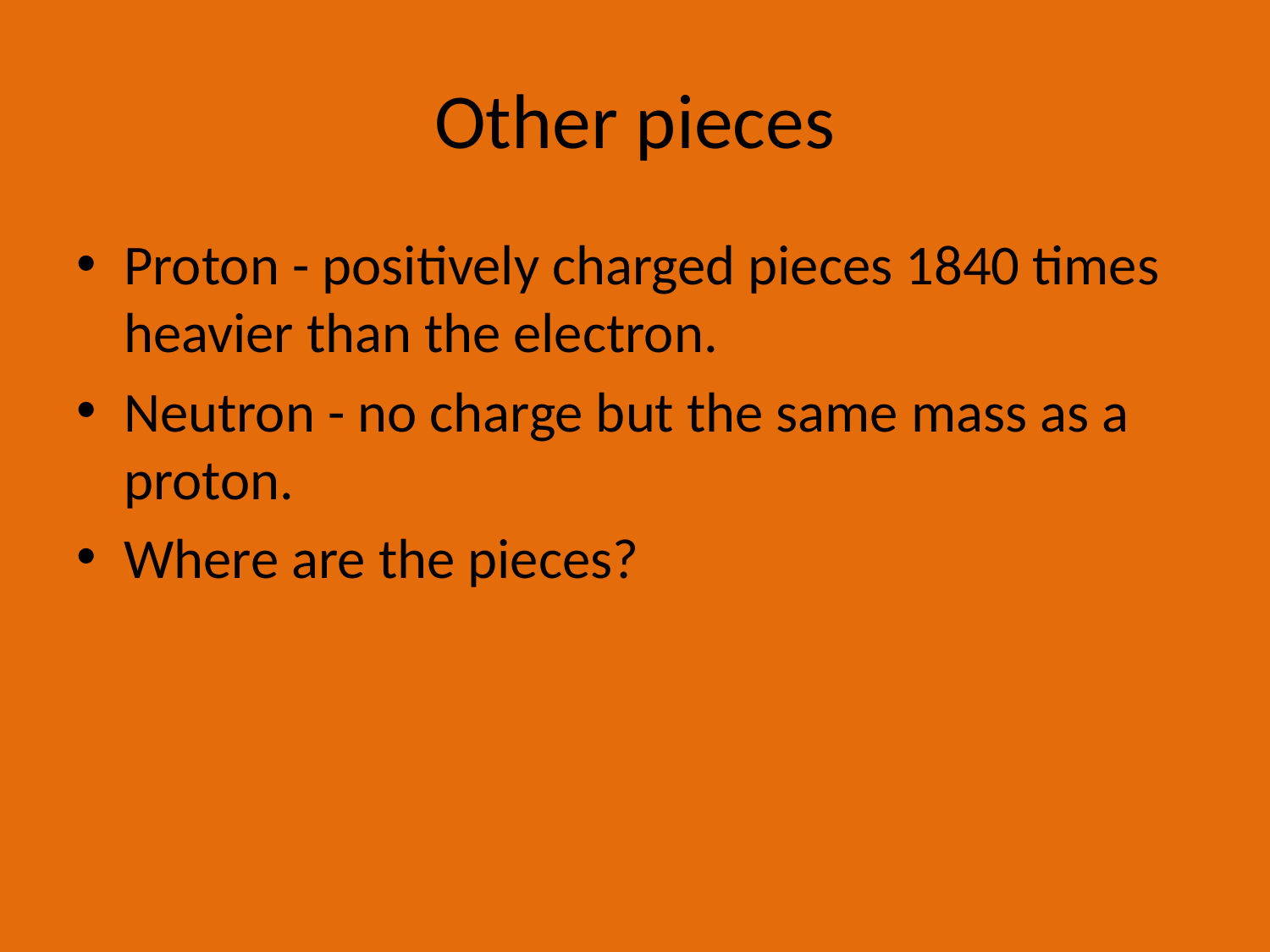

# Other pieces
Proton - positively charged pieces 1840 times heavier than the electron.
Neutron - no charge but the same mass as a proton.
Where are the pieces?